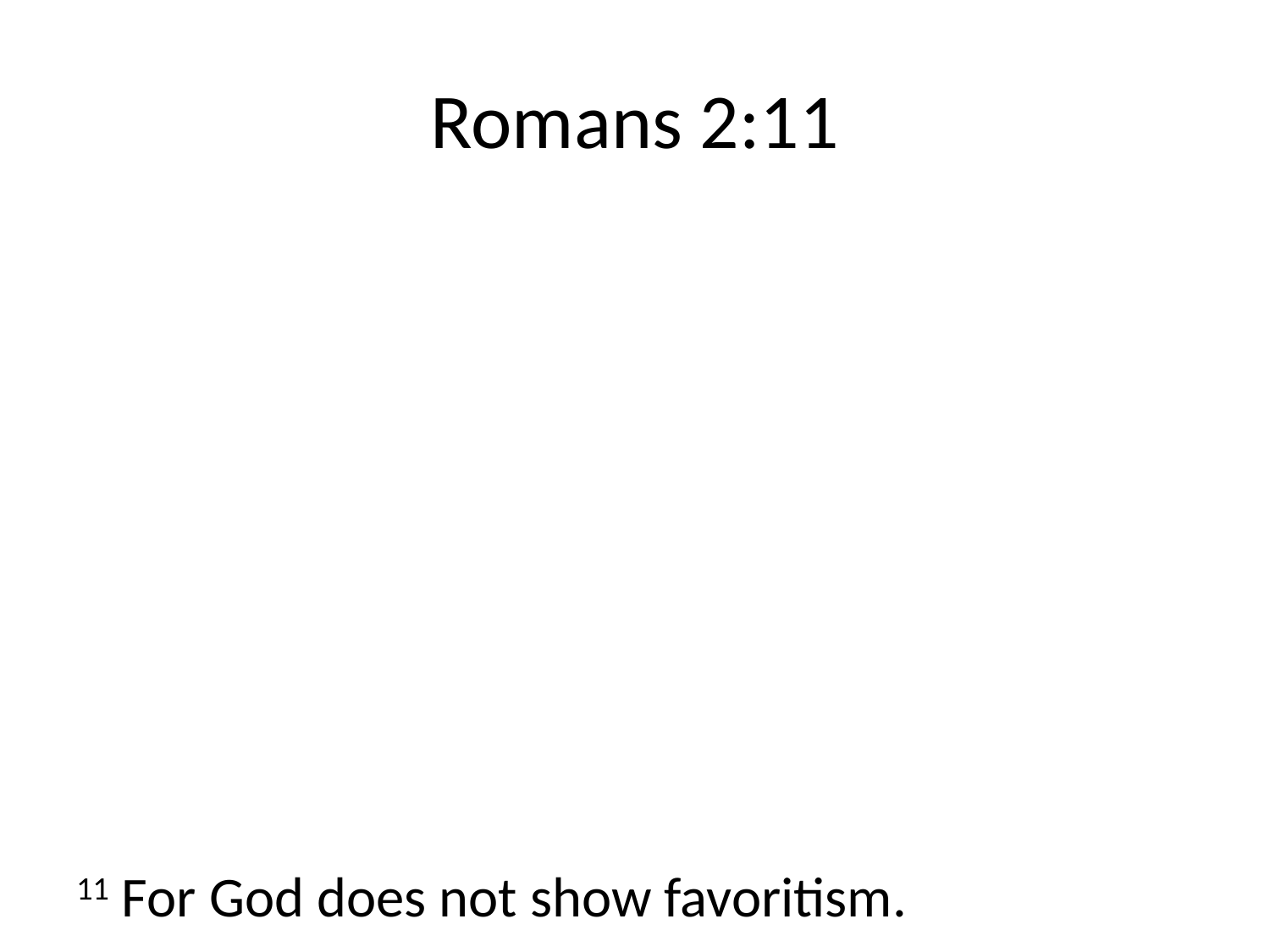

# Romans 2:11

11 For God does not show favoritism.